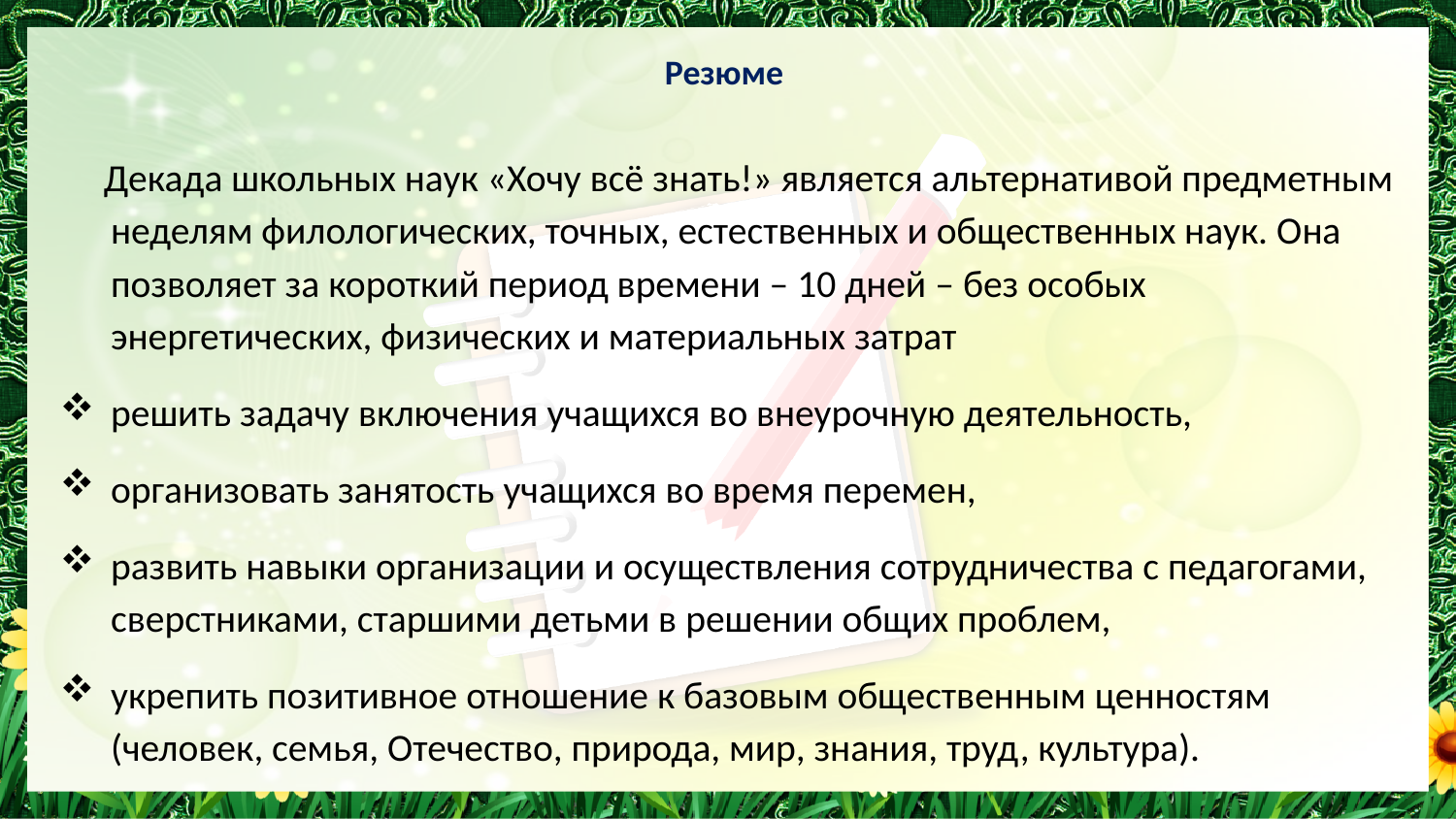

# Резюме
     Декада школьных наук «Хочу всё знать!» является альтернативой предметным неделям филологических, точных, естественных и общественных наук. Она позволяет за короткий период времени – 10 дней – без особых энергетических, физических и материальных затрат
решить задачу включения учащихся во внеурочную деятельность,
организовать занятость учащихся во время перемен,
развить навыки организации и осуществления сотрудничества с педагогами, сверстниками, старшими детьми в решении общих проблем,
укрепить позитивное отношение к базовым общественным ценностям  (человек, семья, Отечество, природа, мир, знания, труд, культура).